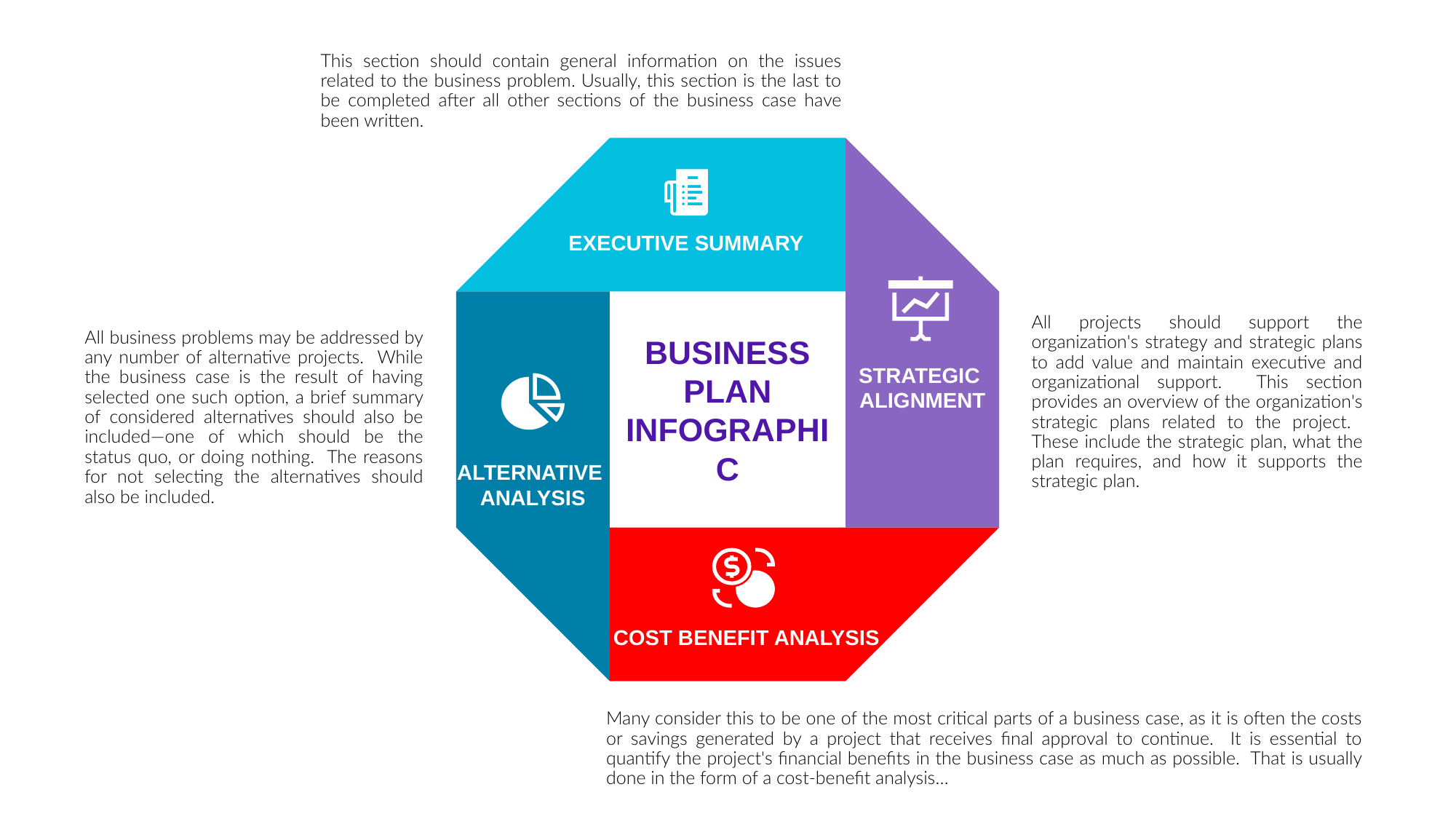

This section should contain general information on the issues related to the business problem. Usually, this section is the last to be completed after all other sections of the business case have been written.

EXECUTIVE SUMMARY

All projects should support the organization's strategy and strategic plans to add value and maintain executive and organizational support.  This section provides an overview of the organization's strategic plans related to the project.  These include the strategic plan, what the plan requires, and how it supports the strategic plan.
All business problems may be addressed by any number of alternative projects.  While the business case is the result of having selected one such option, a brief summary of considered alternatives should also be included—one of which should be the status quo, or doing nothing.  The reasons for not selecting the alternatives should also be included.
BUSINESS PLAN INFOGRAPHIC
STRATEGIC
ALIGNMENT

ALTERNATIVE
ANALYSIS

 COST BENEFIT ANALYSIS
Many consider this to be one of the most critical parts of a business case, as it is often the costs or savings generated by a project that receives final approval to continue.  It is essential to quantify the project's financial benefits in the business case as much as possible.  That is usually done in the form of a cost-benefit analysis…